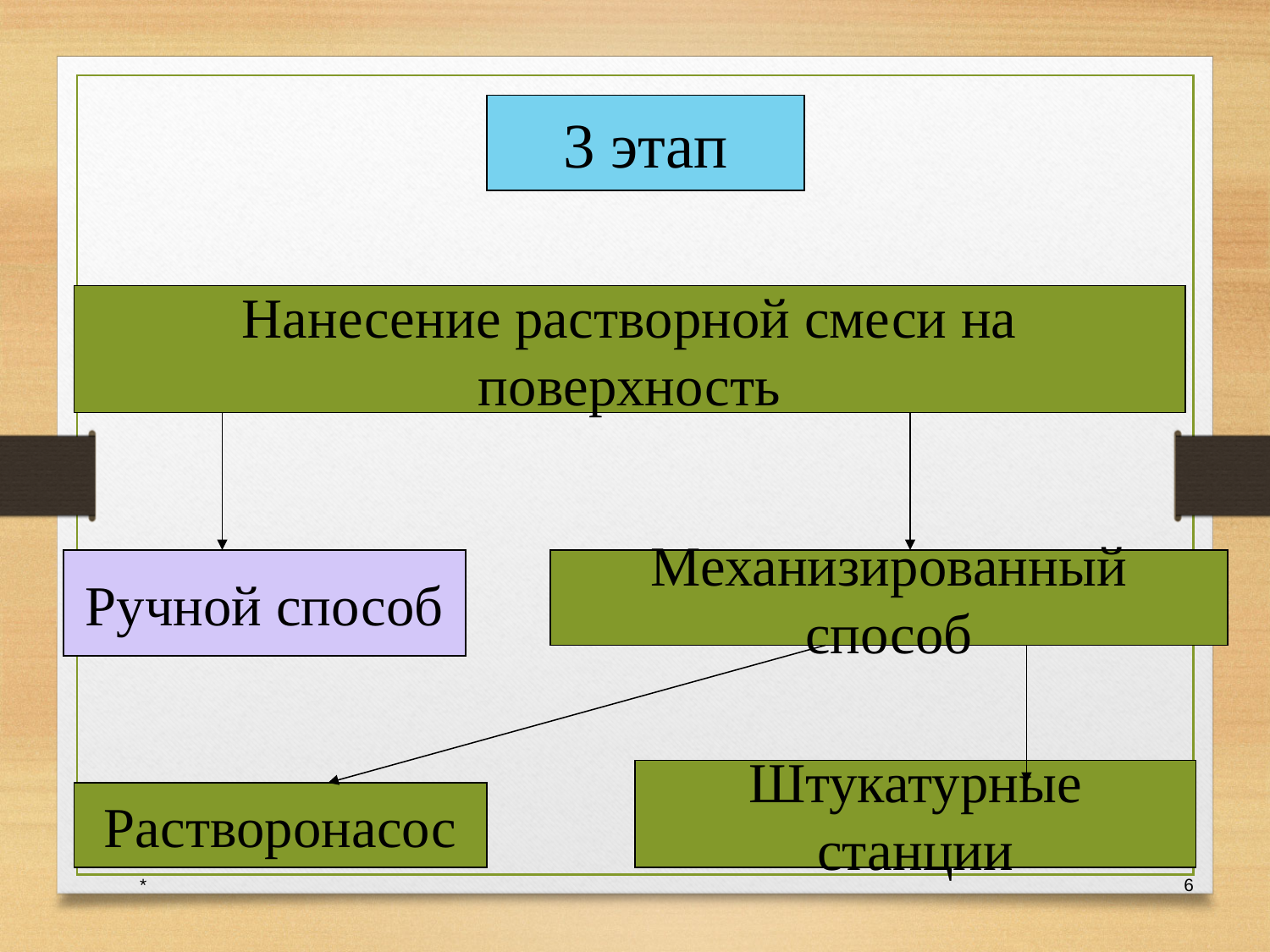

#
3 этап
Нанесение растворной смеси на поверхность
Ручной способ
Механизированный способ
Штукатурные станции
Растворонасос
6
*